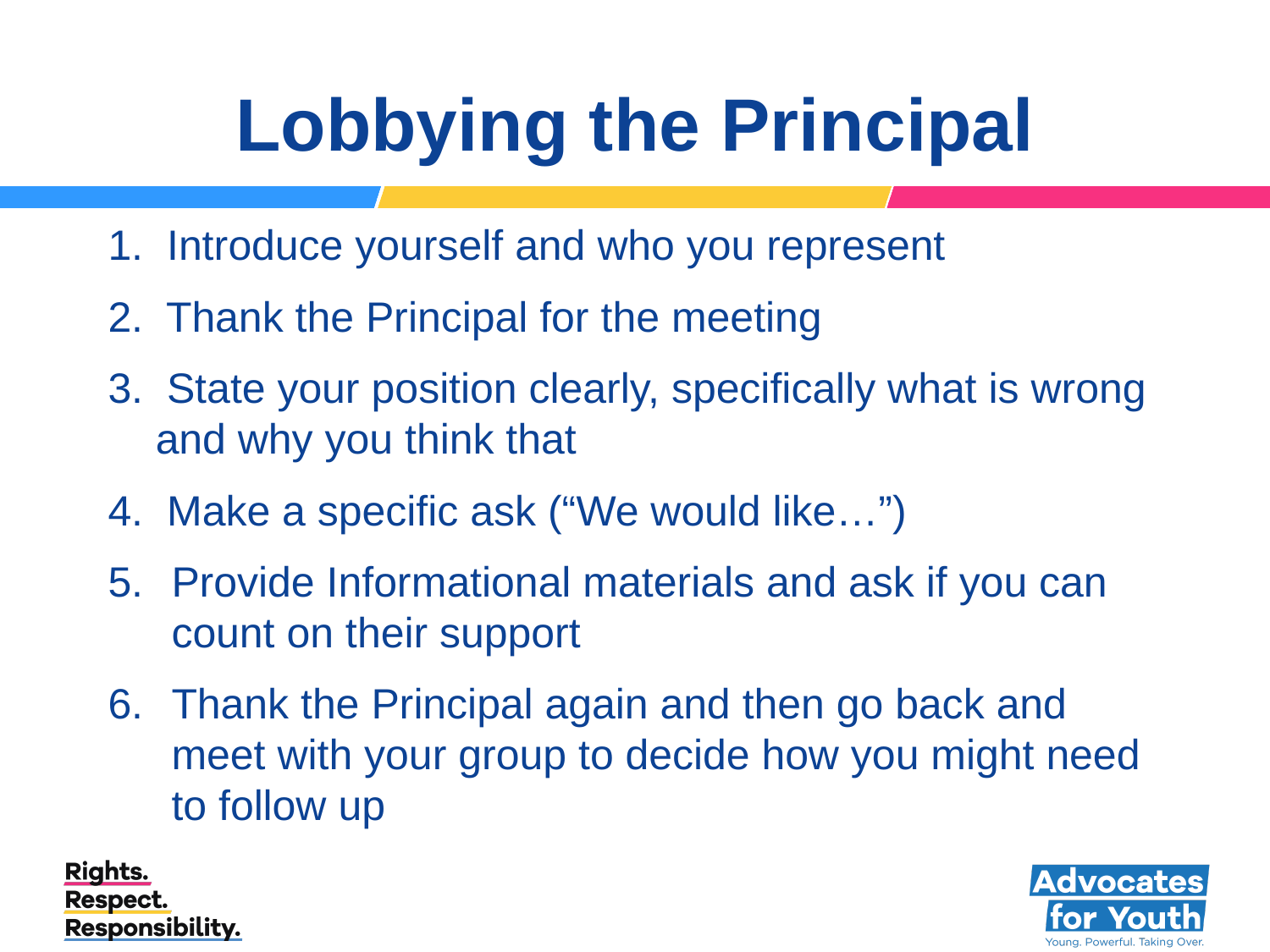

# Lobbying the Principal
1.  Introduce yourself and who you represent
2.  Thank the Principal for the meeting
3.  State your position clearly, specifically what is wrong and why you think that
4.  Make a specific ask (“We would like…”)
Provide Informational materials and ask if you can count on their support
Thank the Principal again and then go back and meet with your group to decide how you might need to follow up